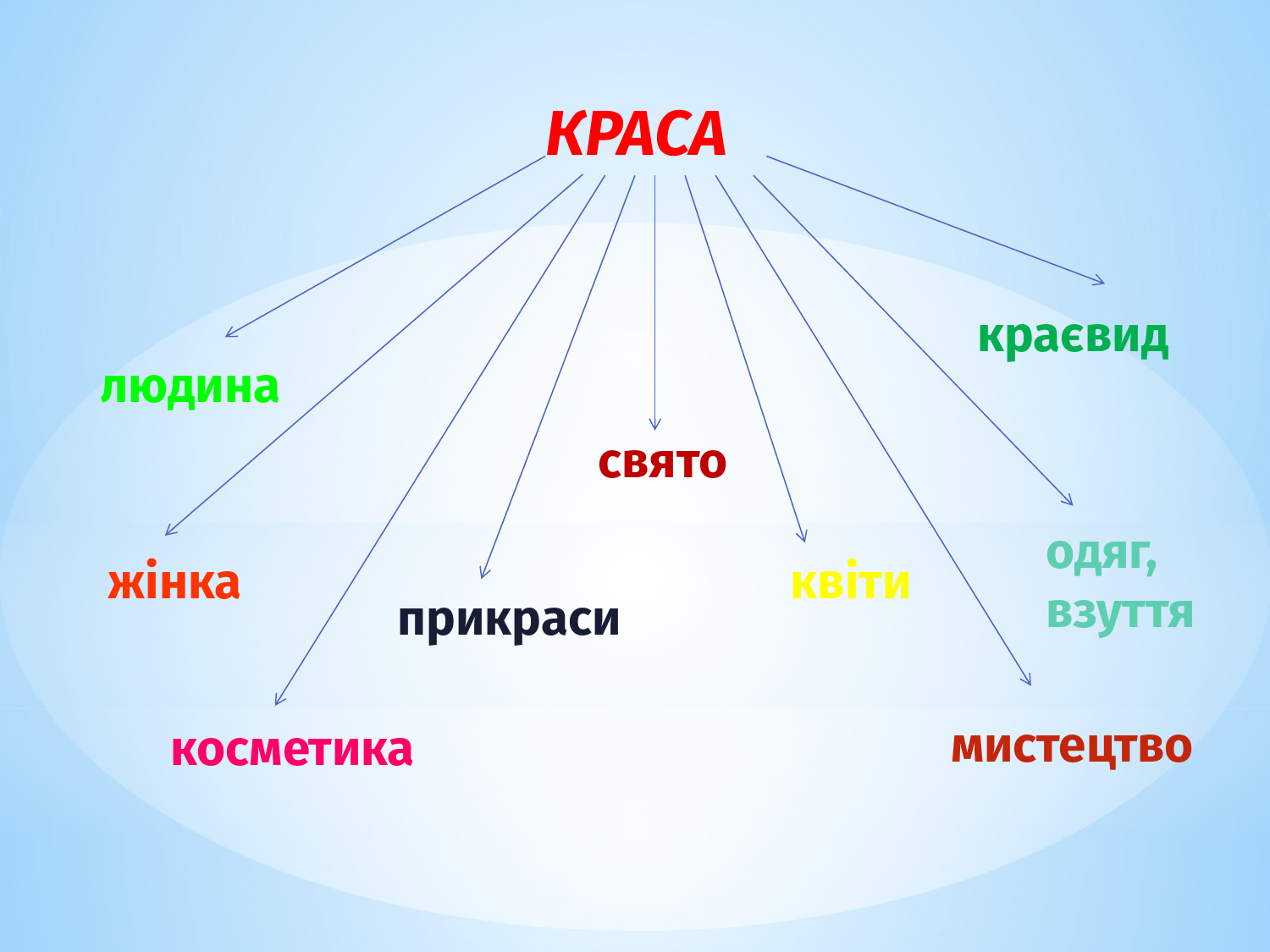

КРАСА
краєвид
людина
свято
одяг,
взуття
жінка
квіти
прикраси
мистецтво
косметика